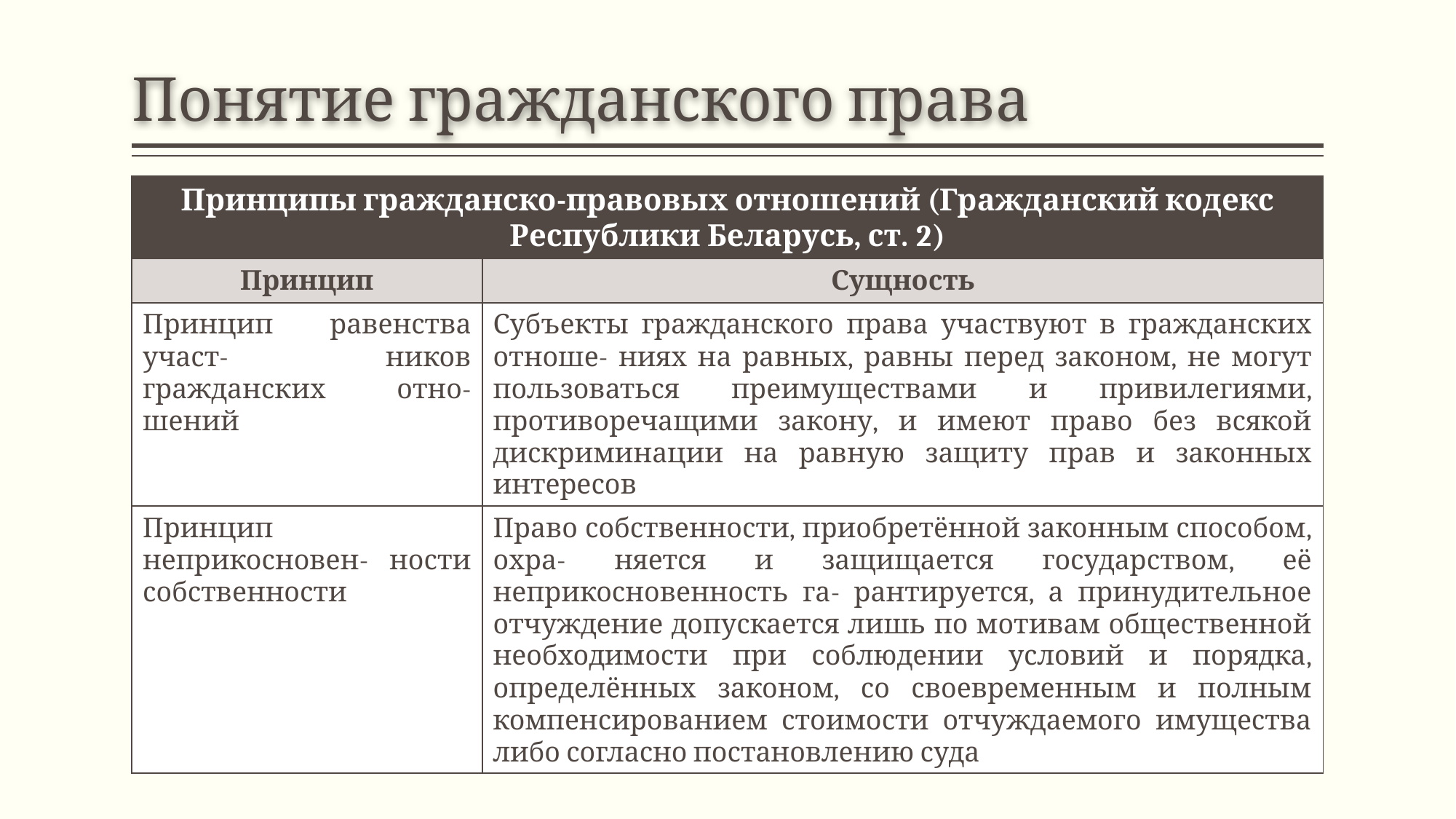

# Понятие гражданского права
| Принципы гражданско-правовых отношений (Гражданский кодекс Республики Беларусь, ст. 2) |  |
| --- | --- |
| Принцип | Сущность |
| Принцип равенства участ- ников гражданских отно- шений | Субъекты гражданского права участвуют в гражданских отноше- ниях на равных, равны перед законом, не могут пользоваться преимуществами и привилегиями, противоречащими закону, и имеют право без всякой дискриминации на равную защиту прав и законных интересов |
| Принцип неприкосновен- ности собственности | Право собственности, приобретённой законным способом, охра- няется и защищается государством, её неприкосновенность га- рантируется, а принудительное отчуждение допускается лишь по мотивам общественной необходимости при соблюдении условий и порядка, определённых законом, со своевременным и полным компенсированием стоимости отчуждаемого имущества либо согласно постановлению суда |